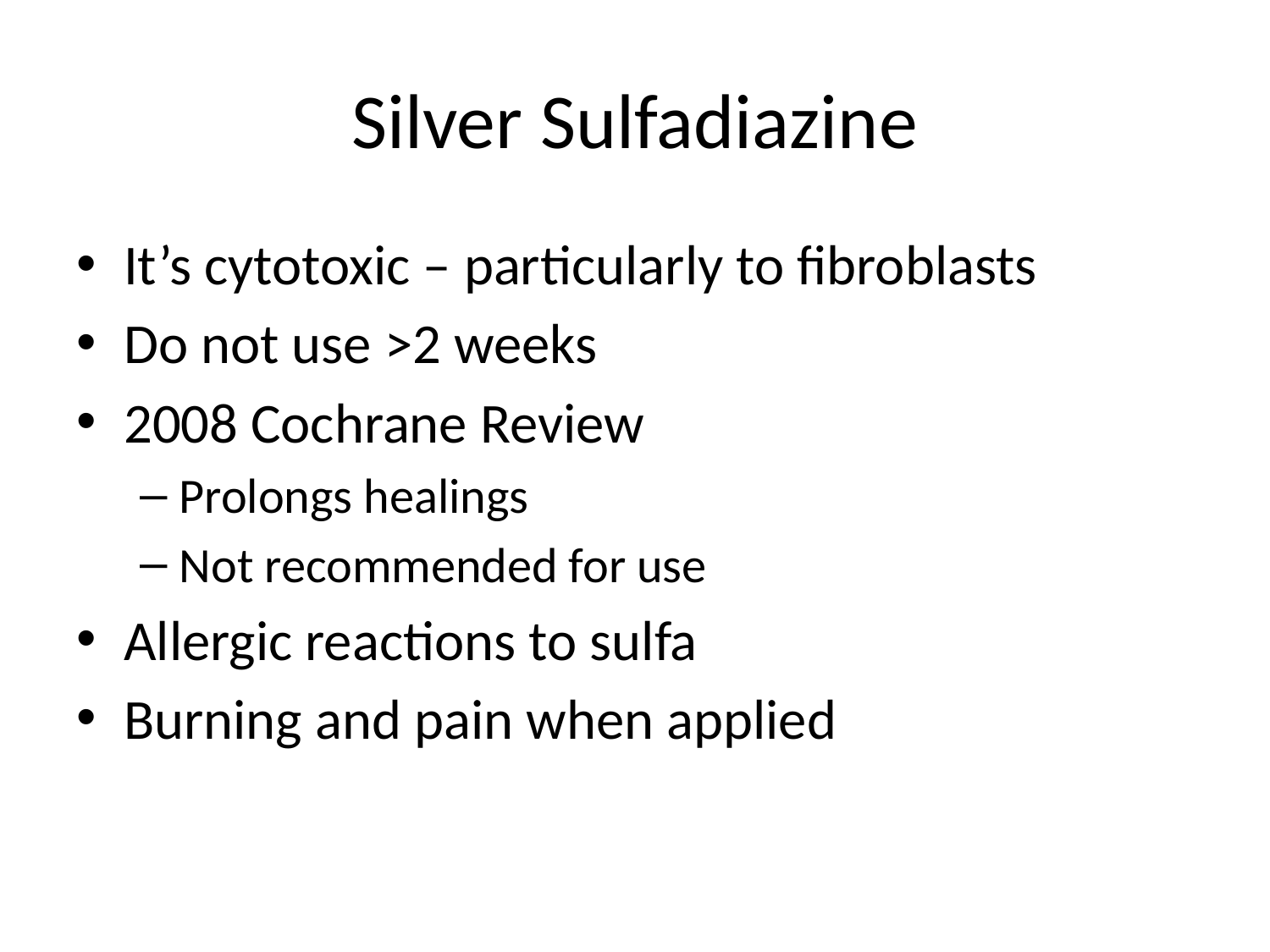

# Silver Sulfadiazine
It’s cytotoxic – particularly to fibroblasts
Do not use >2 weeks
2008 Cochrane Review
Prolongs healings
Not recommended for use
Allergic reactions to sulfa
Burning and pain when applied